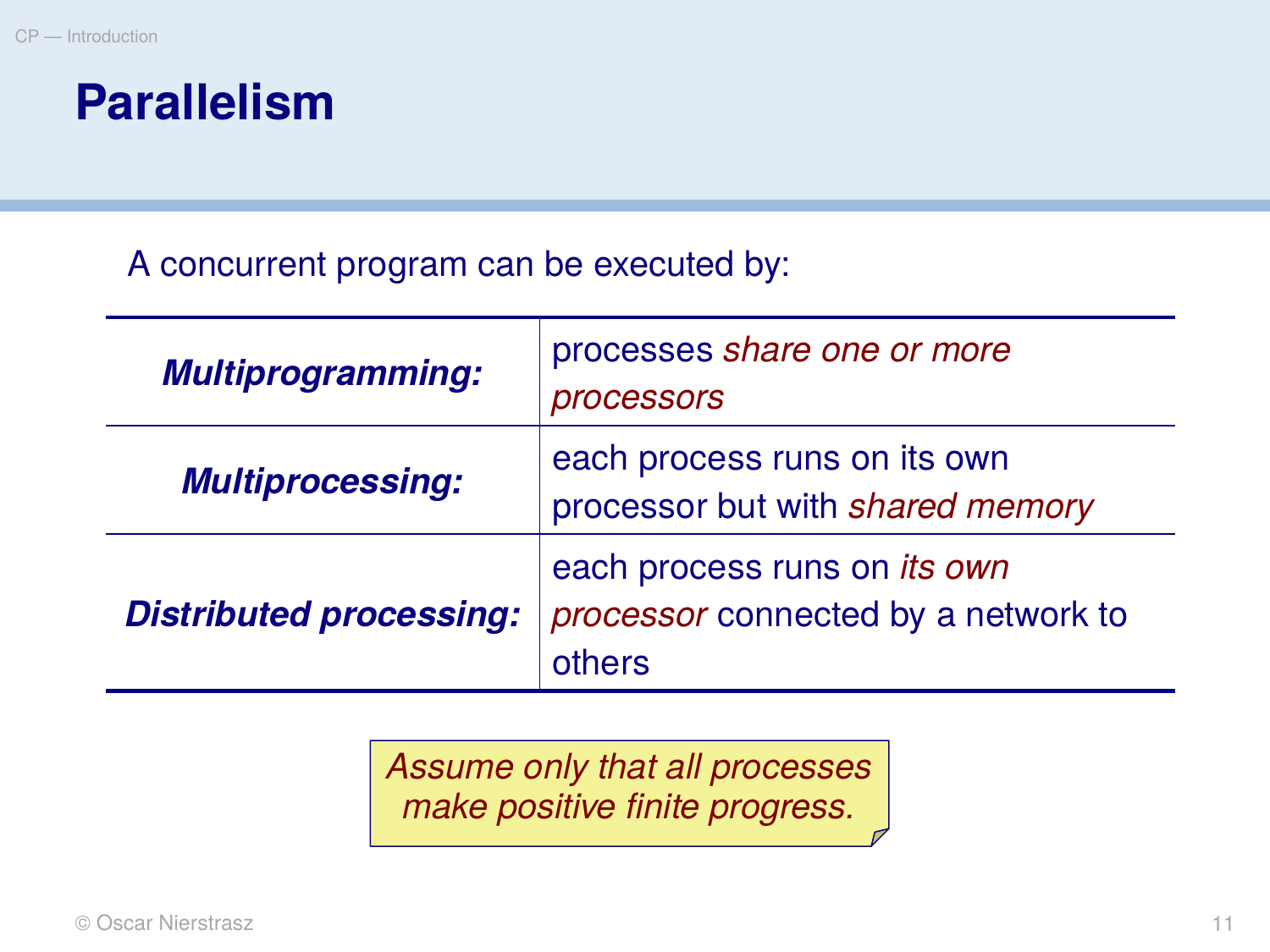

CP — Introduction
# Parallelism
A concurrent program can be executed by:
| Multiprogramming: | processes share one or more processors |
| --- | --- |
| Multiprocessing: | each process runs on its own processor but with shared memory |
| Distributed processing: | each process runs on its own processor connected by a network to others |
Assume only that all processes make positive finite progress.
© Oscar Nierstrasz
11